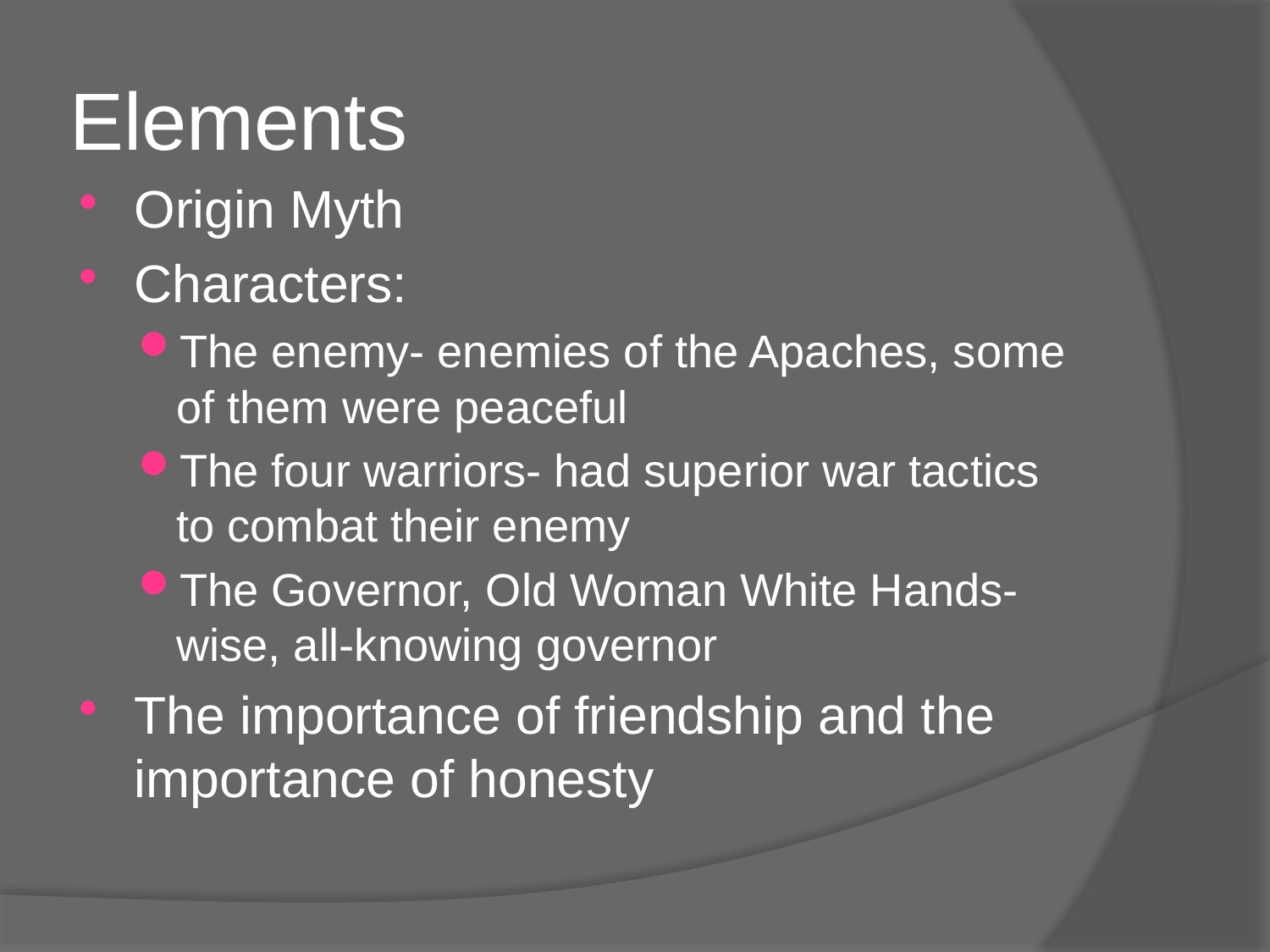

# Elements
Origin Myth
Characters:
The enemy- enemies of the Apaches, some of them were peaceful
The four warriors- had superior war tactics to combat their enemy
The Governor, Old Woman White Hands- wise, all-knowing governor
The importance of friendship and the importance of honesty